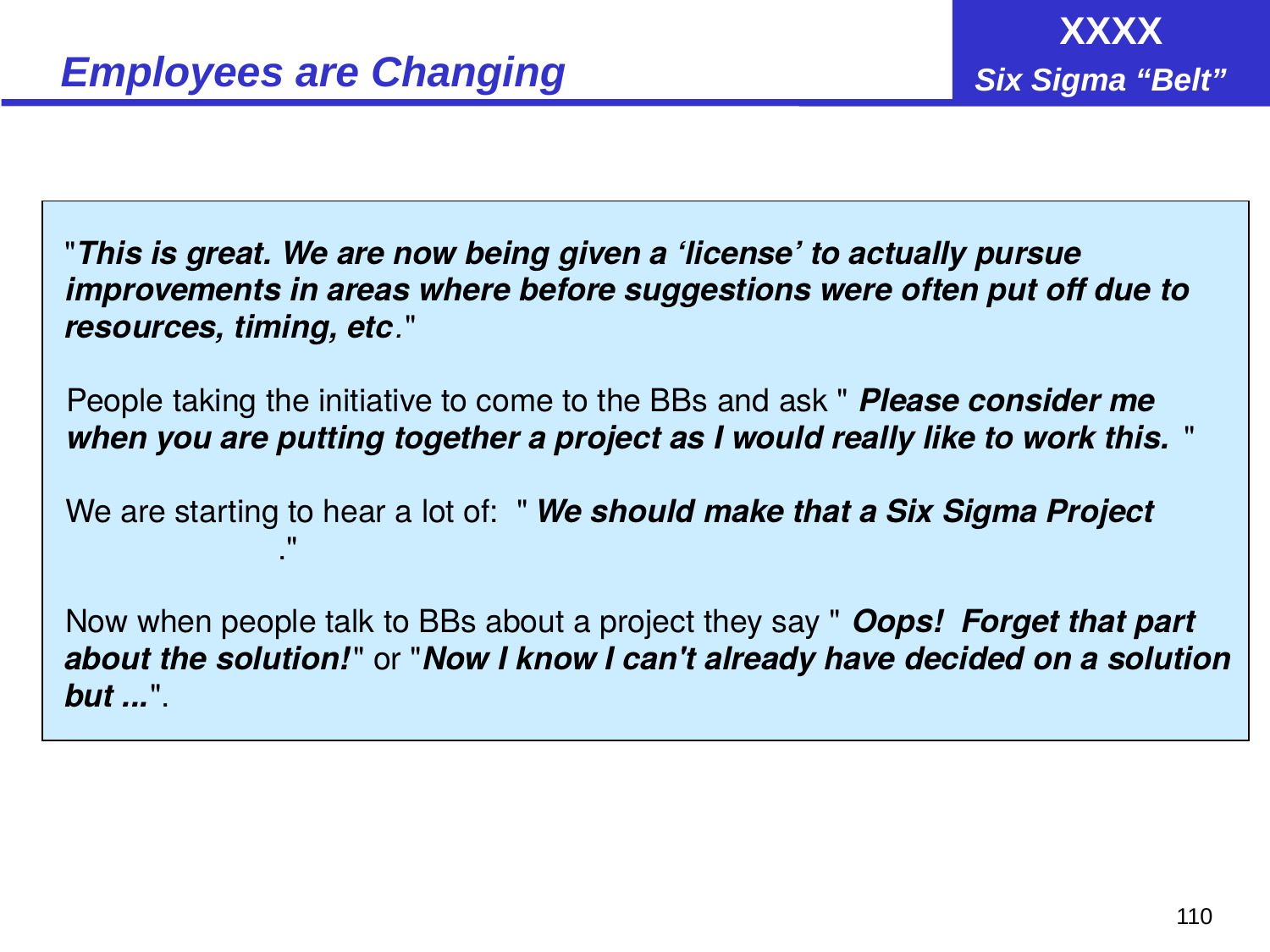

# Employees are Changing

"
This is great. We are now being given a ‘license’ to actually pursue
improvements in areas where before suggestions were often put off due to
reso
urces, timing, etc
.
"

People taking the initiative to come to the BBs and ask "
Please consider me
when you are putting together a project as I would really like to work this.
"

We are starting to hear a lot of:  "
We should make that a Six Sigma Project
."

Now when people talk to BBs about a project they say "
Oops!  Forget that part
about the solution!
" or "
Now I know I can't already have decided on a solution
but ...
".